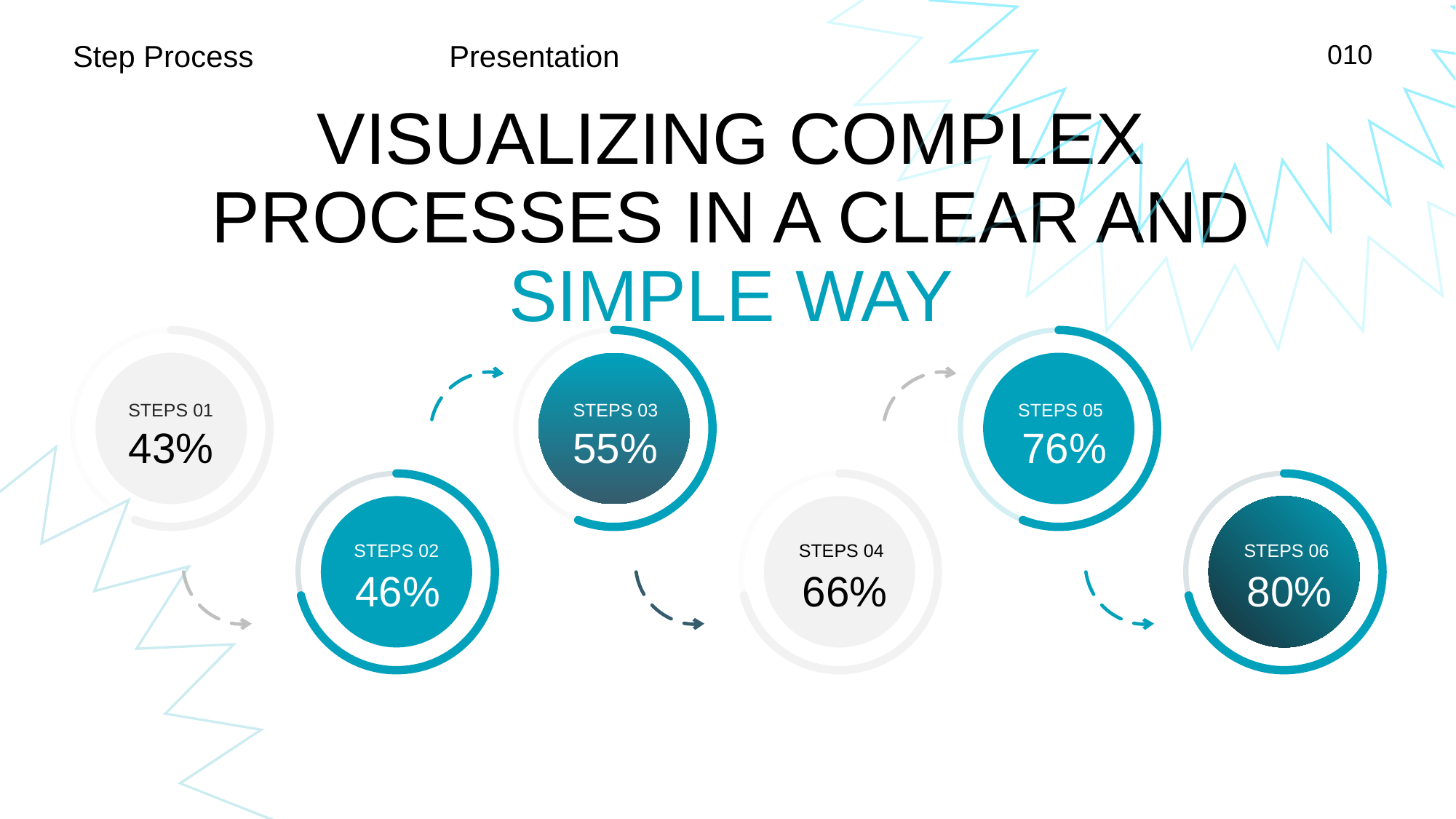

VISUALIZING COMPLEX PROCESSES IN A CLEAR AND SIMPLE WAY

STEPS 01
STEPS 03
STEPS 05
43%
55%
76%

STEPS 02
STEPS 04
STEPS 06
46%
66%
80%